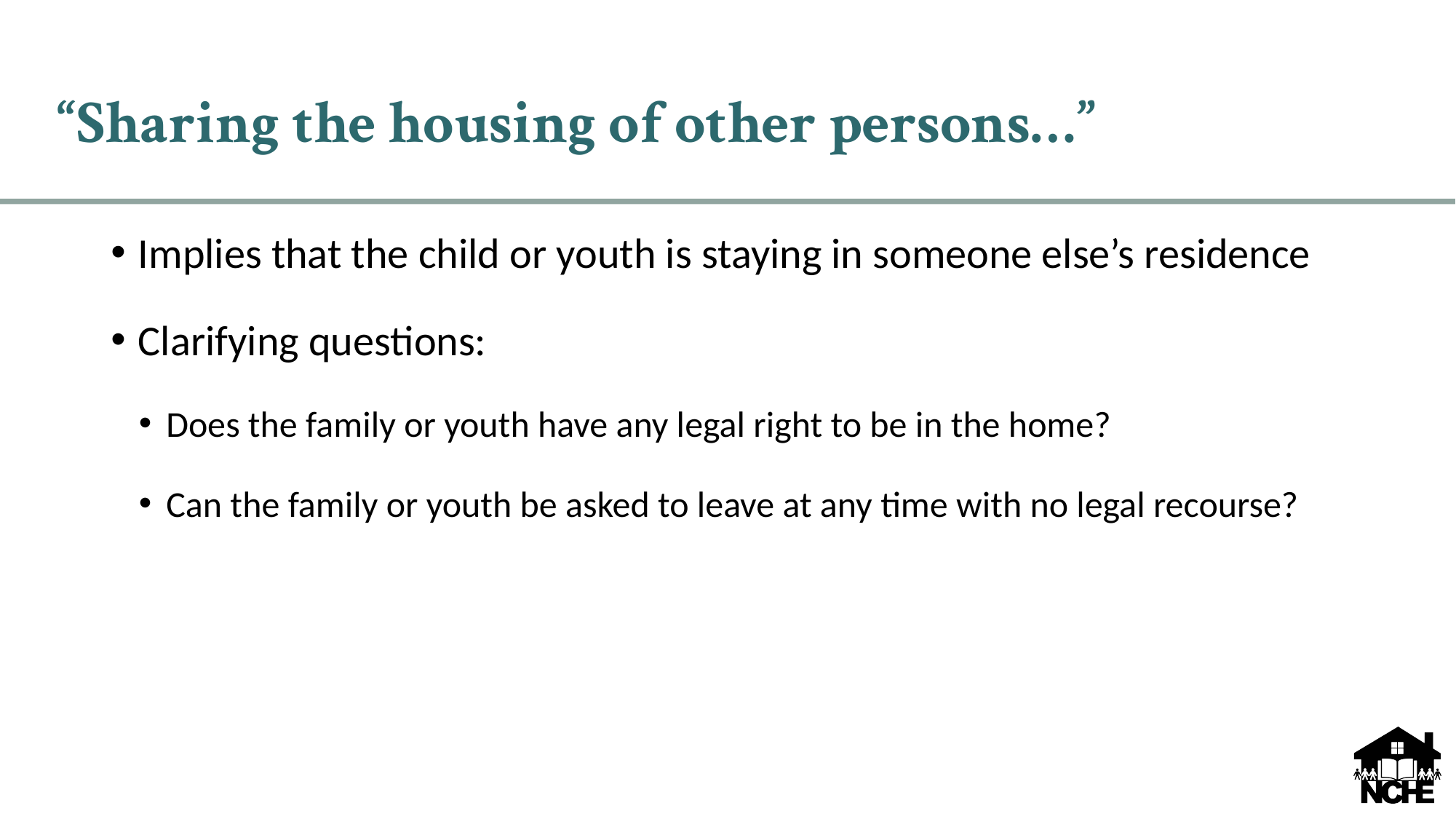

# “Sharing the housing of other persons…”
Implies that the child or youth is staying in someone else’s residence
Clarifying questions:
Does the family or youth have any legal right to be in the home?
Can the family or youth be asked to leave at any time with no legal recourse?